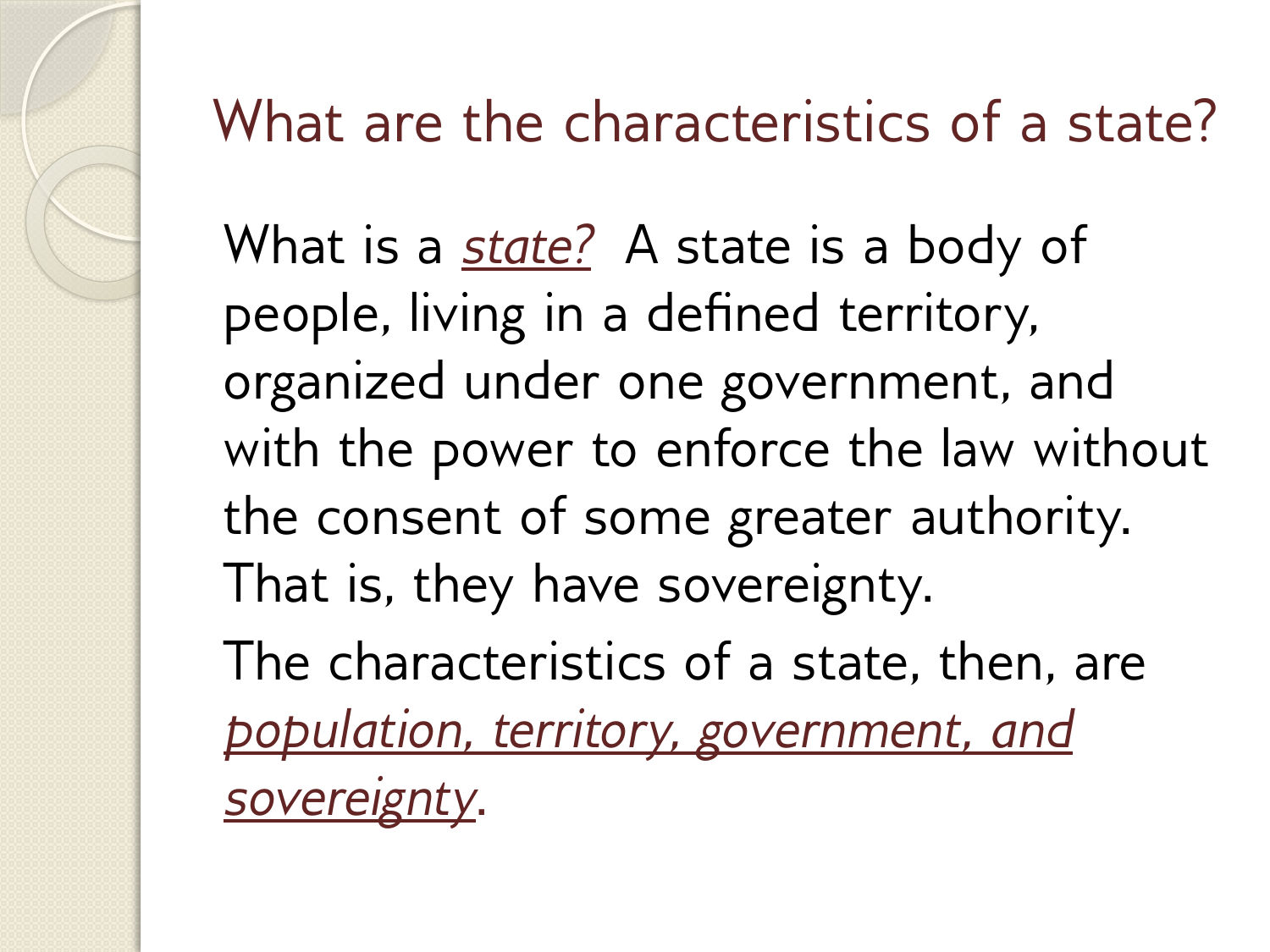

# What are the characteristics of a state?
What is a state?  A state is a body of people, living in a defined territory, organized under one government, and with the power to enforce the law without the consent of some greater authority.  That is, they have sovereignty.
The characteristics of a state, then, are population, territory, government, and sovereignty.